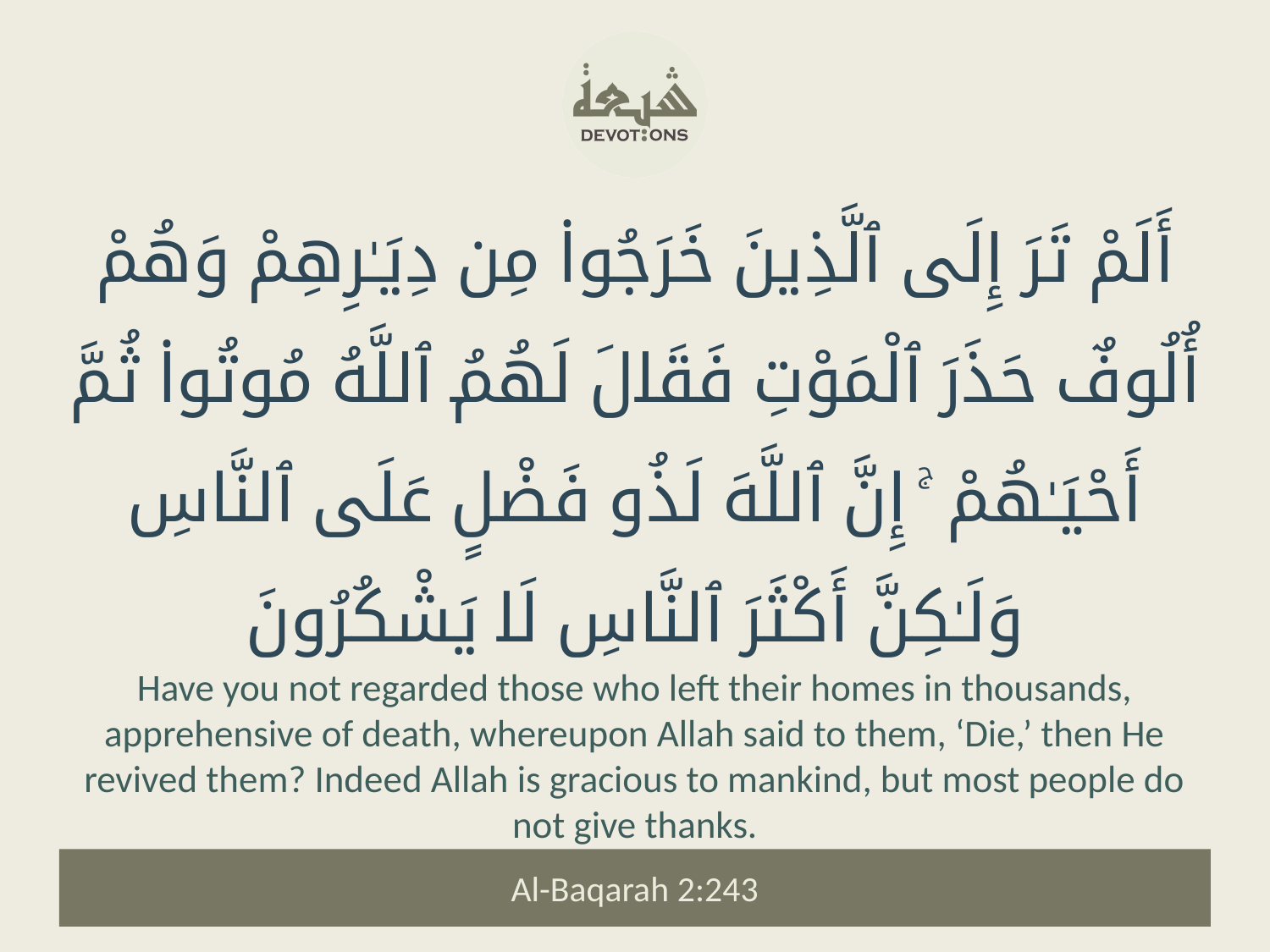

أَلَمْ تَرَ إِلَى ٱلَّذِينَ خَرَجُوا۟ مِن دِيَـٰرِهِمْ وَهُمْ أُلُوفٌ حَذَرَ ٱلْمَوْتِ فَقَالَ لَهُمُ ٱللَّهُ مُوتُوا۟ ثُمَّ أَحْيَـٰهُمْ ۚ إِنَّ ٱللَّهَ لَذُو فَضْلٍ عَلَى ٱلنَّاسِ وَلَـٰكِنَّ أَكْثَرَ ٱلنَّاسِ لَا يَشْكُرُونَ
Have you not regarded those who left their homes in thousands, apprehensive of death, whereupon Allah said to them, ‘Die,’ then He revived them? Indeed Allah is gracious to mankind, but most people do not give thanks.
Al-Baqarah 2:243